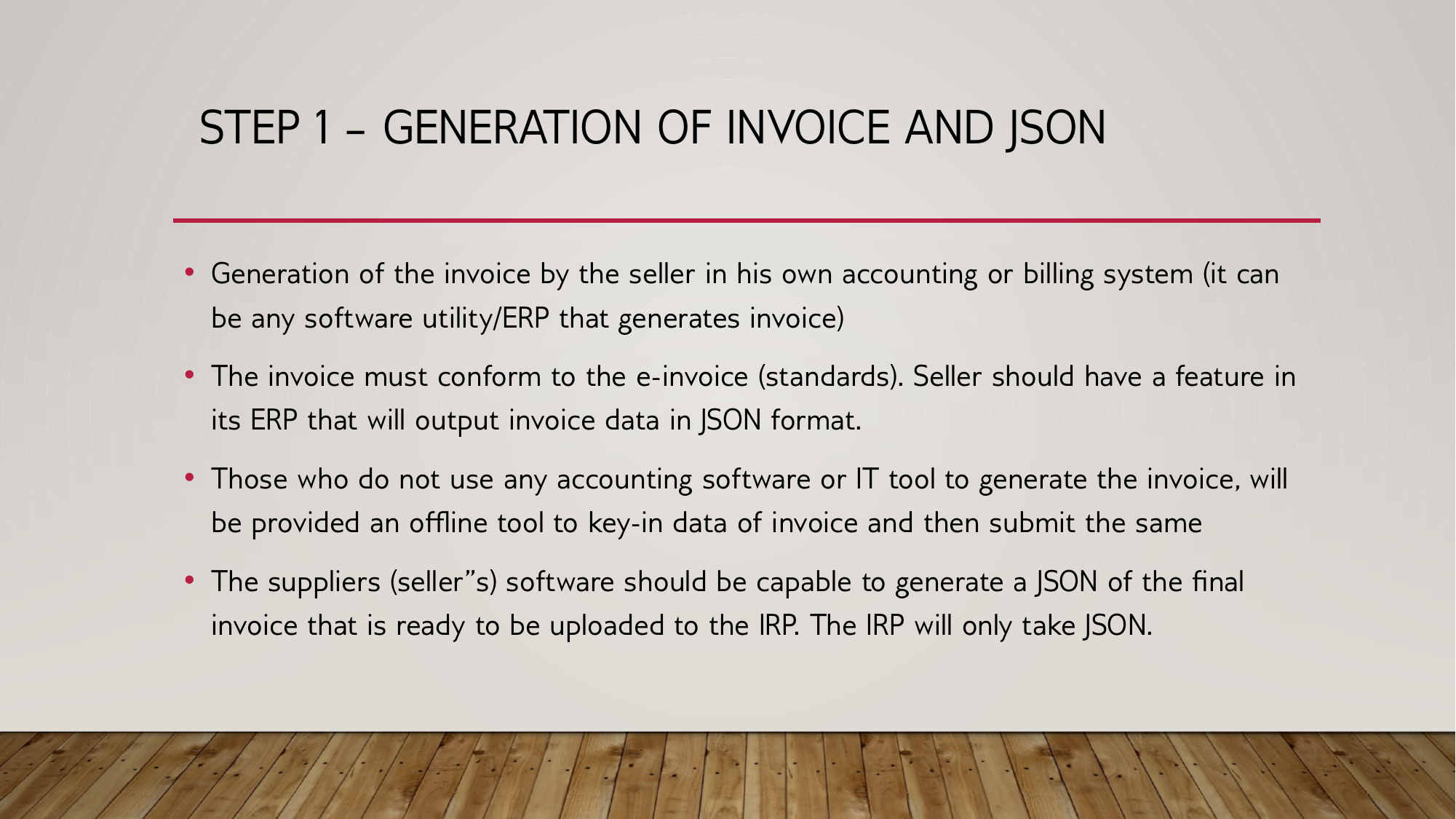

# STEP 1 – Generation of Invoice and JSON
Generation of the invoice by the seller in his own accounting or billing system (it can be any software utility/ERP that generates invoice)
The invoice must conform to the e-invoice (standards). Seller should have a feature in its ERP that will output invoice data in JSON format.
Those who do not use any accounting software or IT tool to generate the invoice, will be provided an offline tool to key-in data of invoice and then submit the same
The suppliers (seller”s) software should be capable to generate a JSON of the final invoice that is ready to be uploaded to the IRP. The IRP will only take JSON.